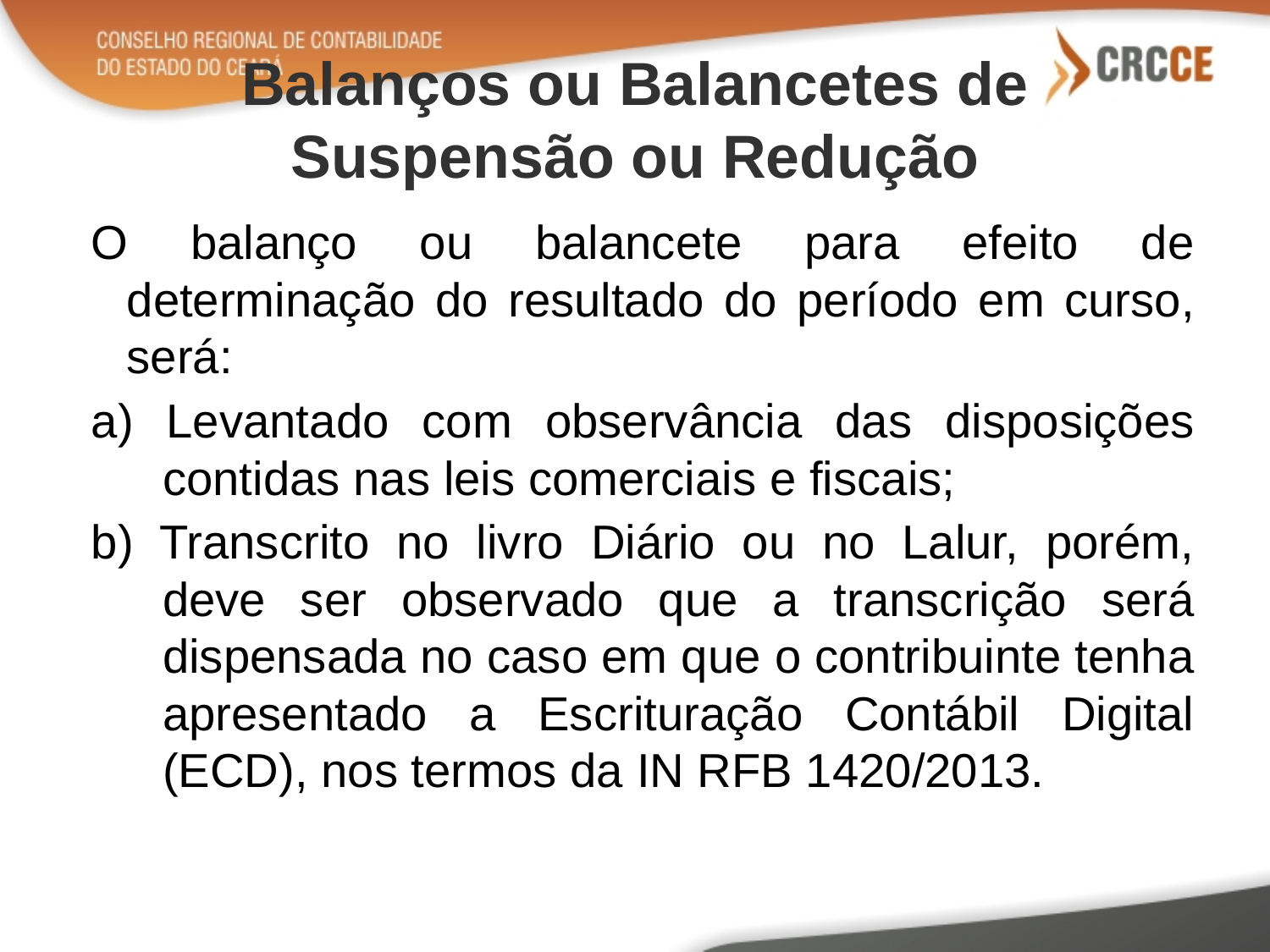

# Balanços ou Balancetes de Suspensão ou Redução
O balanço ou balancete para efeito de determinação do resultado do período em curso, será:
a) Levantado com observância das disposições contidas nas leis comerciais e fiscais;
b) Transcrito no livro Diário ou no Lalur, porém, deve ser observado que a transcrição será dispensada no caso em que o contribuinte tenha apresentado a Escrituração Contábil Digital (ECD), nos termos da IN RFB 1420/2013.